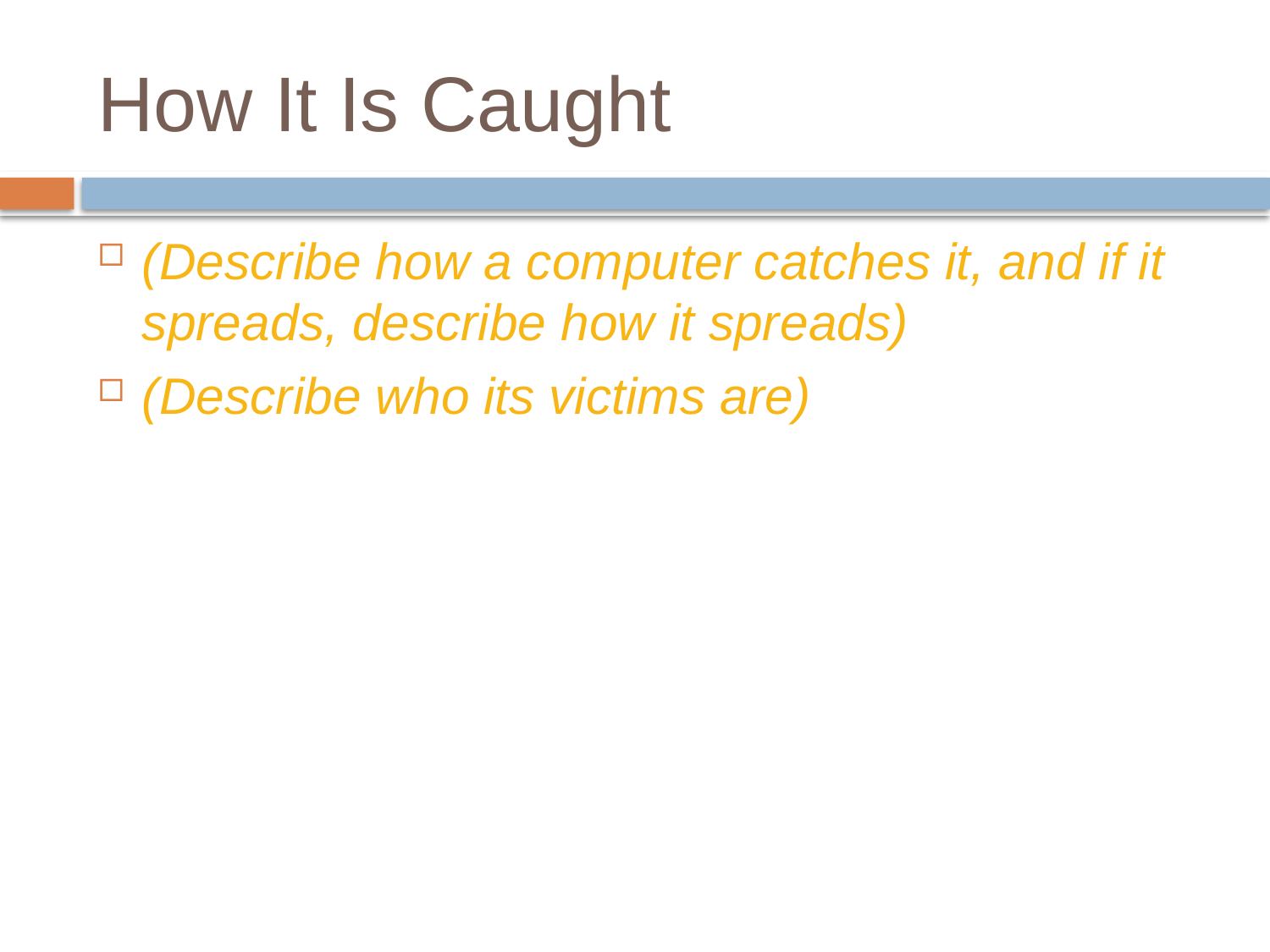

# How It Is Caught
(Describe how a computer catches it, and if it spreads, describe how it spreads)
(Describe who its victims are)